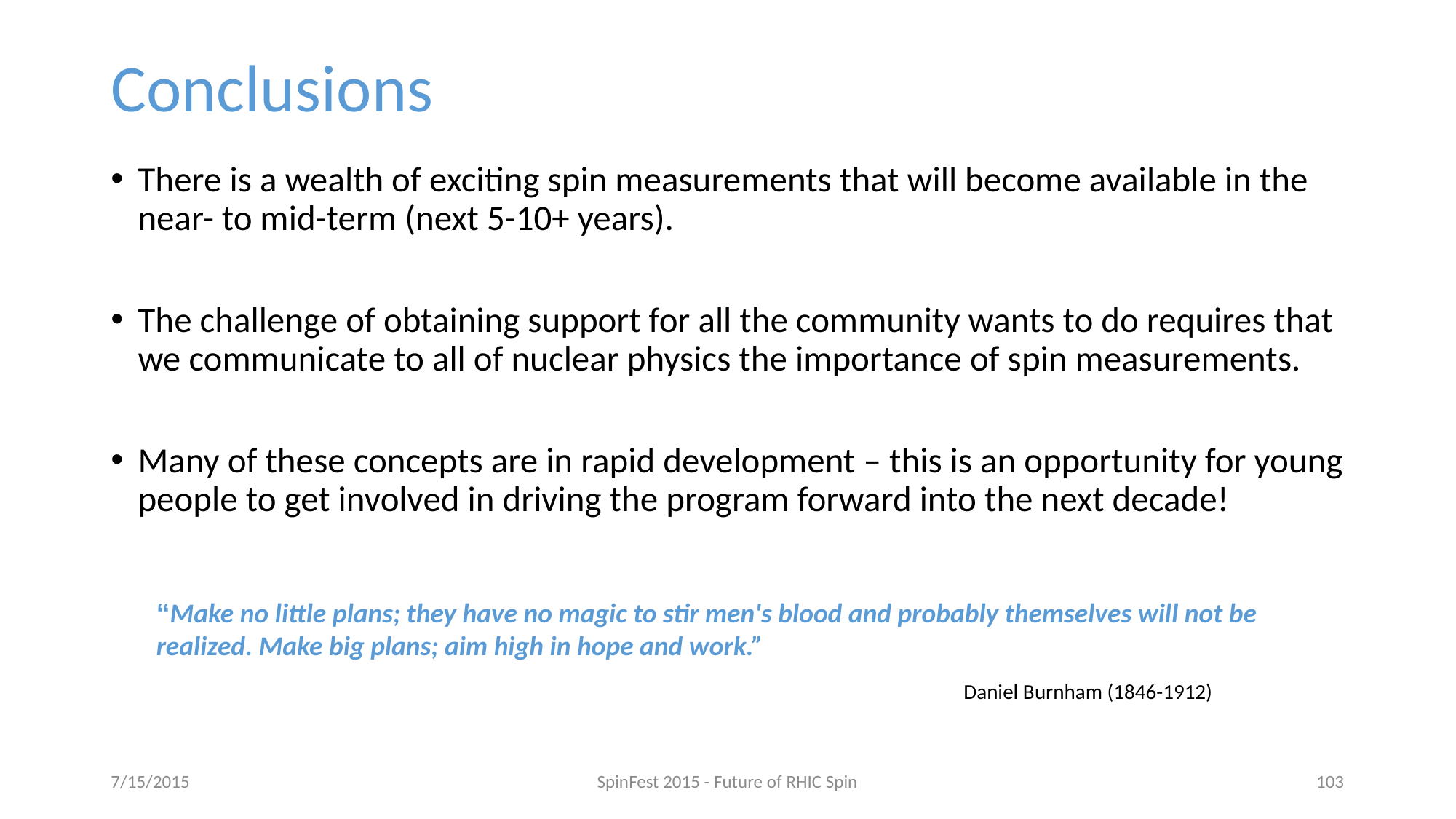

# Conclusions
There is a wealth of exciting spin measurements that will become available in the near- to mid-term (next 5-10+ years).

The challenge of obtaining support for all the community wants to do requires that we communicate to all of nuclear physics the importance of spin measurements.

Many of these concepts are in rapid development – this is an opportunity for young people to get involved in driving the program forward into the next decade!
“Make no little plans; they have no magic to stir men's blood and probably themselves will not be realized. Make big plans; aim high in hope and work.”
Daniel Burnham (1846-1912)
7/15/2015
SpinFest 2015 - Future of RHIC Spin
103